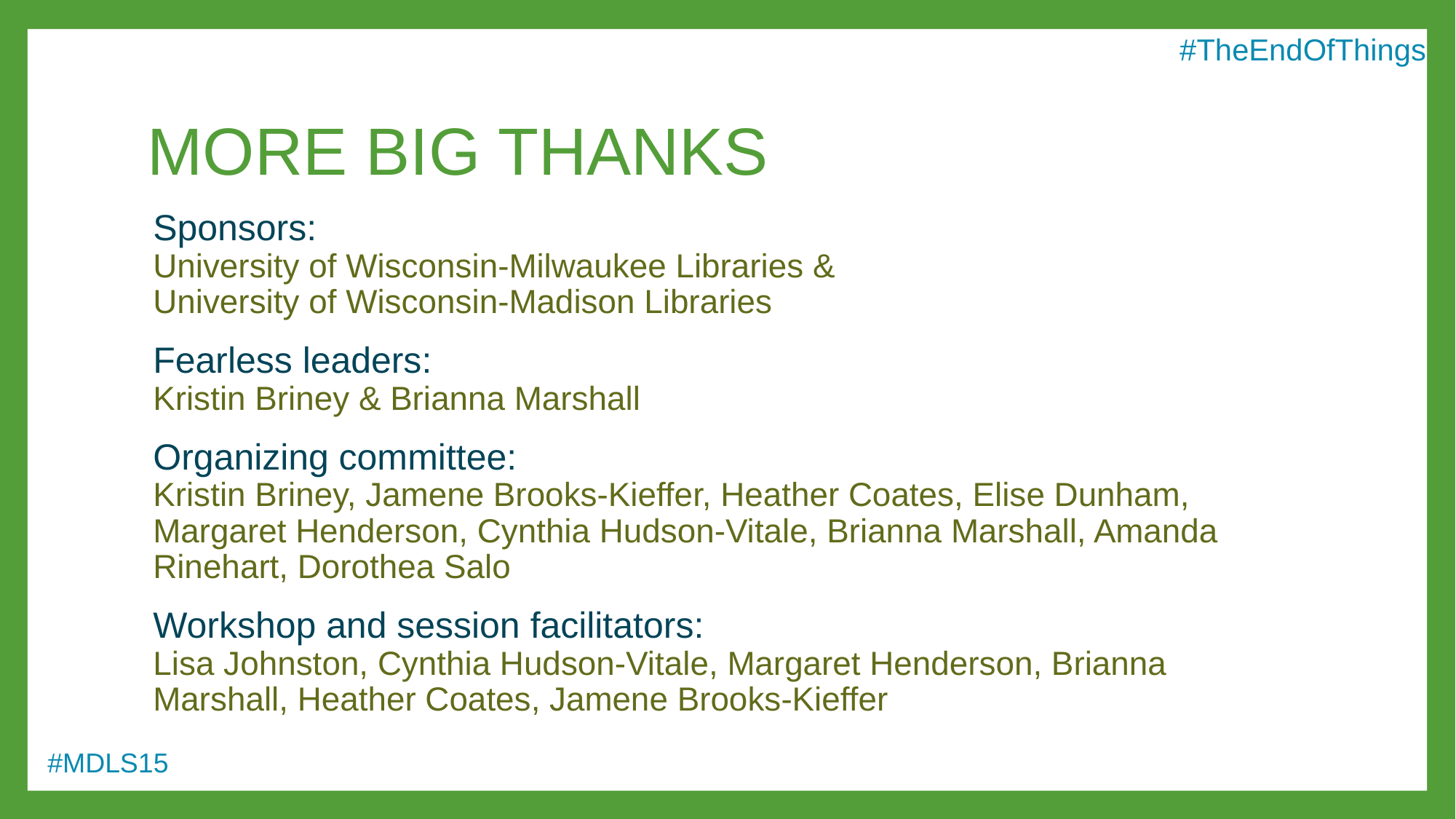

#TheEndOfThings
# MORE BIG THANKS
Sponsors:
University of Wisconsin-Milwaukee Libraries &
University of Wisconsin-Madison Libraries
Fearless leaders:
Kristin Briney & Brianna Marshall
Organizing committee:
Kristin Briney, Jamene Brooks-Kieffer, Heather Coates, Elise Dunham, Margaret Henderson, Cynthia Hudson-Vitale, Brianna Marshall, Amanda Rinehart, Dorothea Salo
Workshop and session facilitators:
Lisa Johnston, Cynthia Hudson-Vitale, Margaret Henderson, Brianna Marshall, Heather Coates, Jamene Brooks-Kieffer
#MDLS15